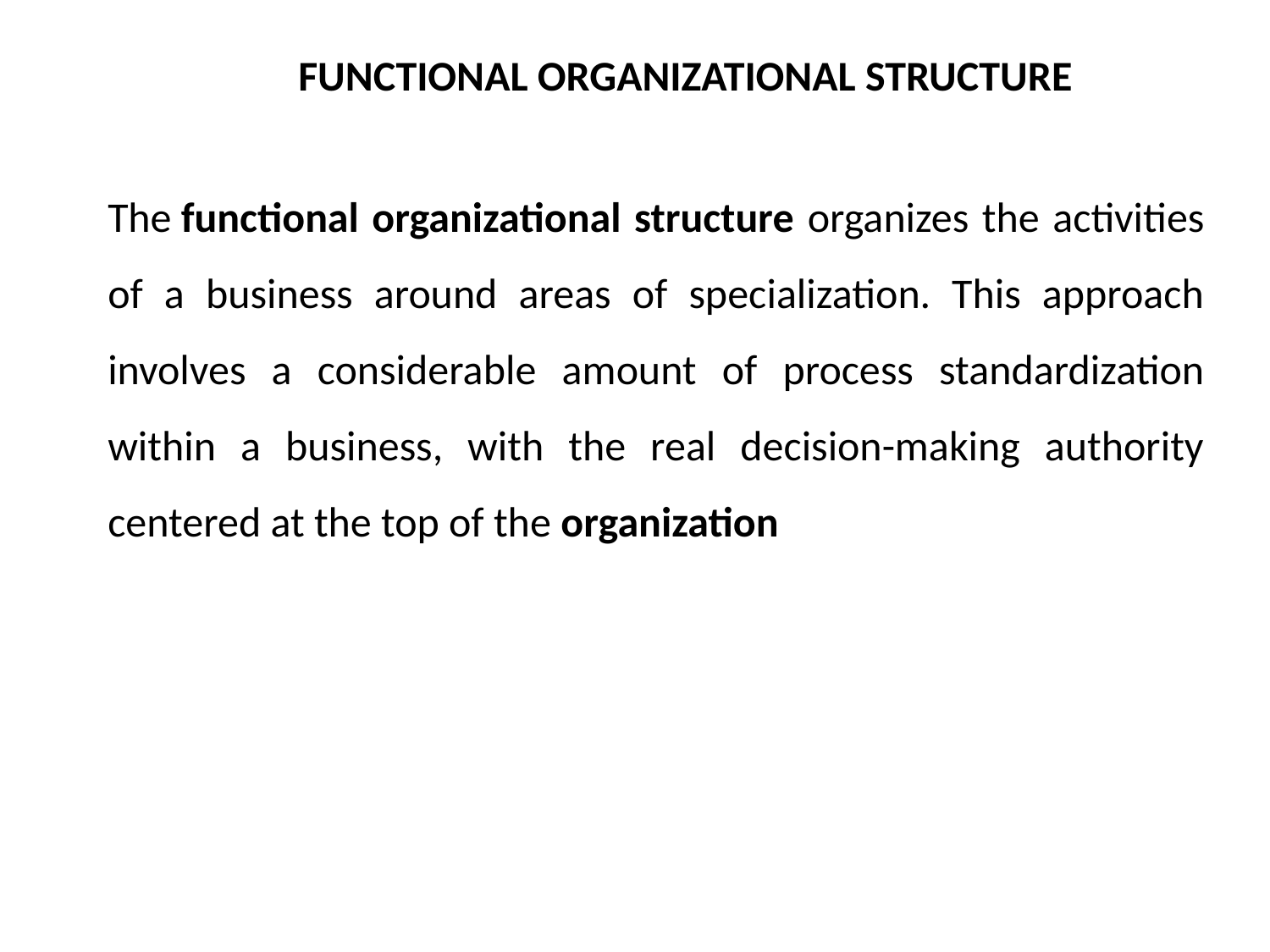

FUNCTIONAL ORGANIZATIONAL STRUCTURE
The functional organizational structure organizes the activities of a business around areas of specialization. This approach involves a considerable amount of process standardization within a business, with the real decision-making authority centered at the top of the organization